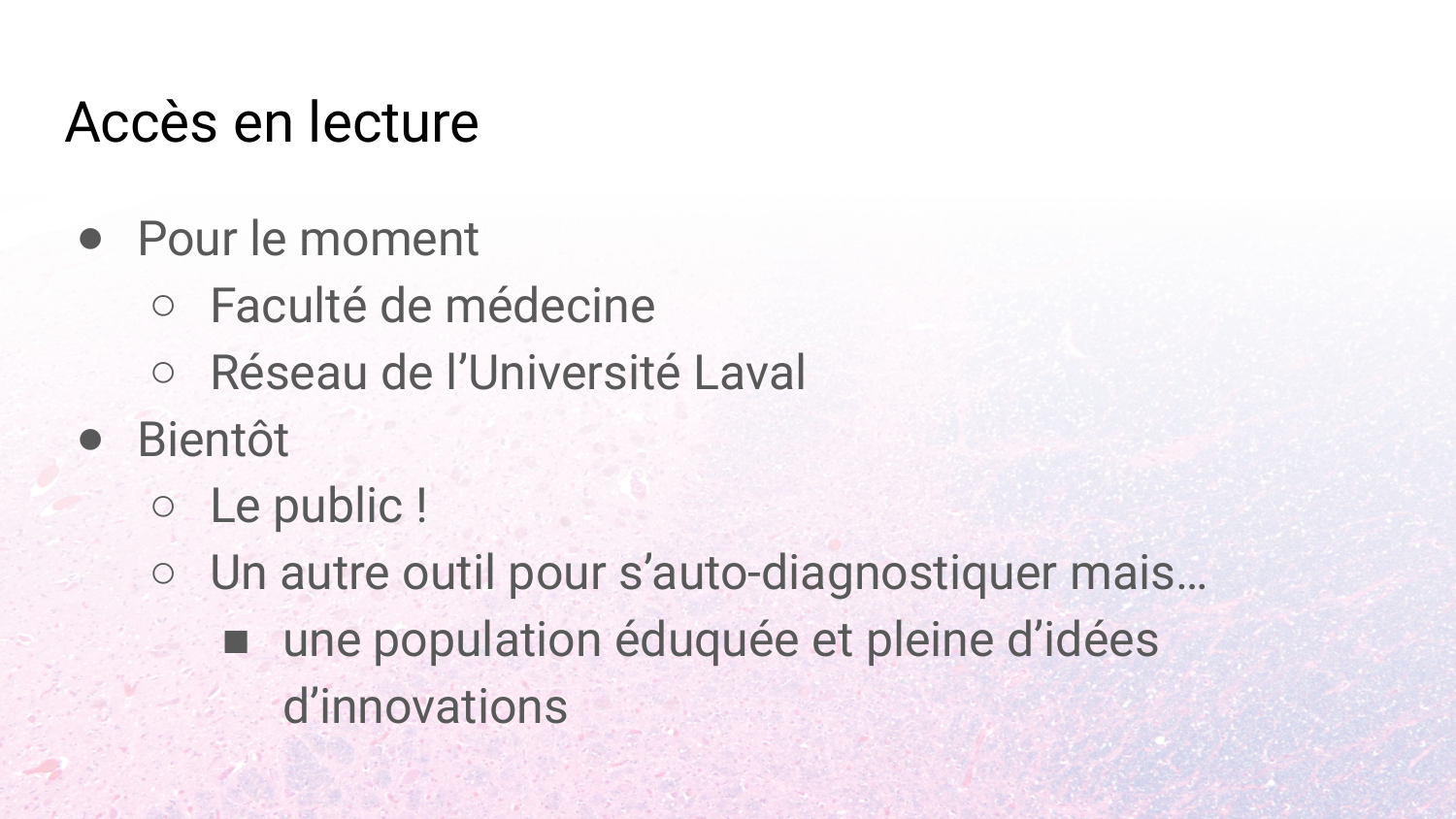

# Accès en lecture
Pour le moment
Faculté de médecine
Réseau de l’Université Laval
Bientôt
Le public !
Un autre outil pour s’auto-diagnostiquer mais…
une population éduquée et pleine d’idées d’innovations